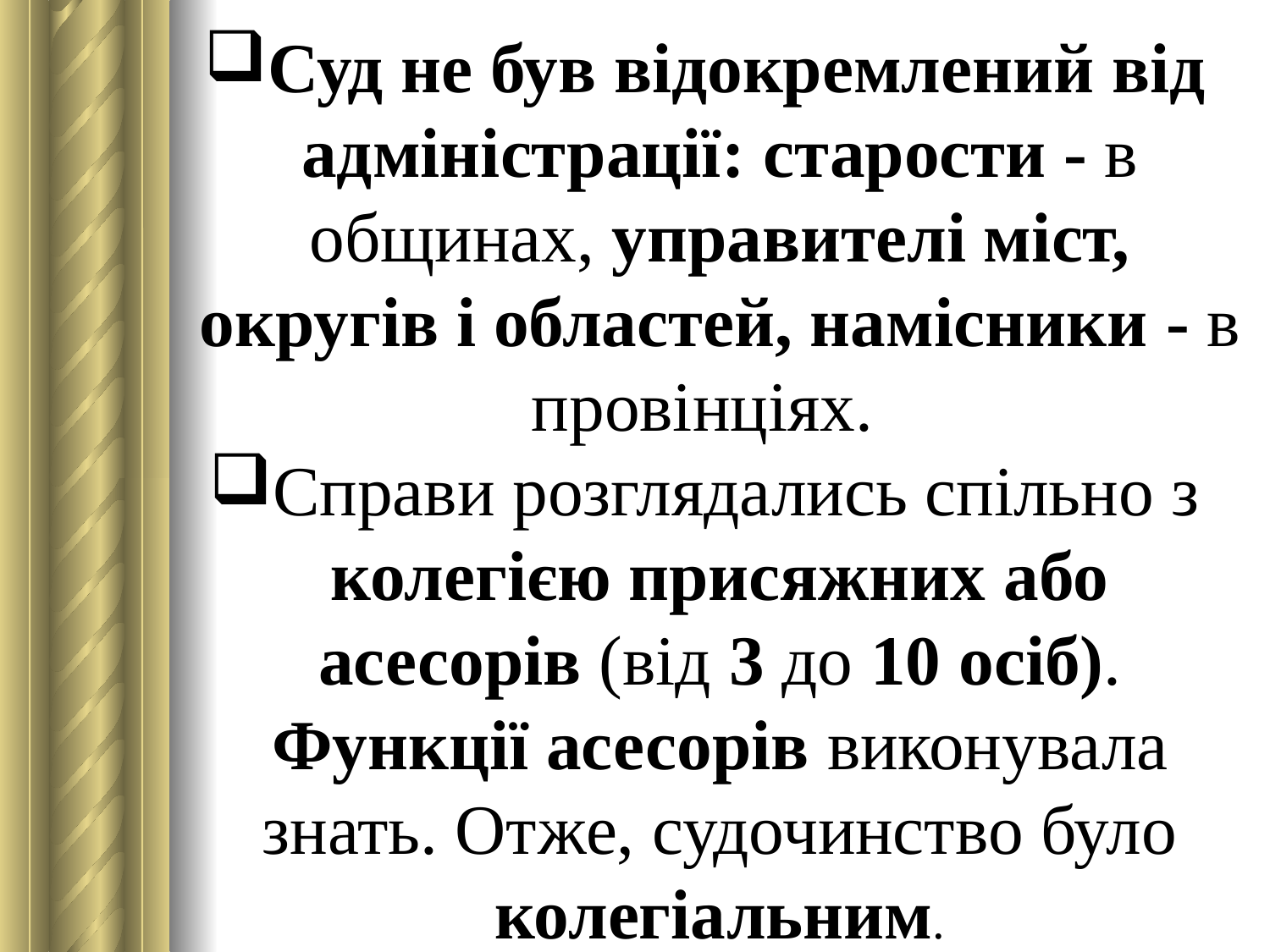

Суд не був відокремлений від адміністрації: старости - в общинах, управителі міст, округів і областей, намісники - в провінціях.
Справи розглядались спільно з колегією присяжних або асесорів (від 3 до 10 осіб). Функції асесорів виконувала знать. Отже, судочинство було колегіальним.